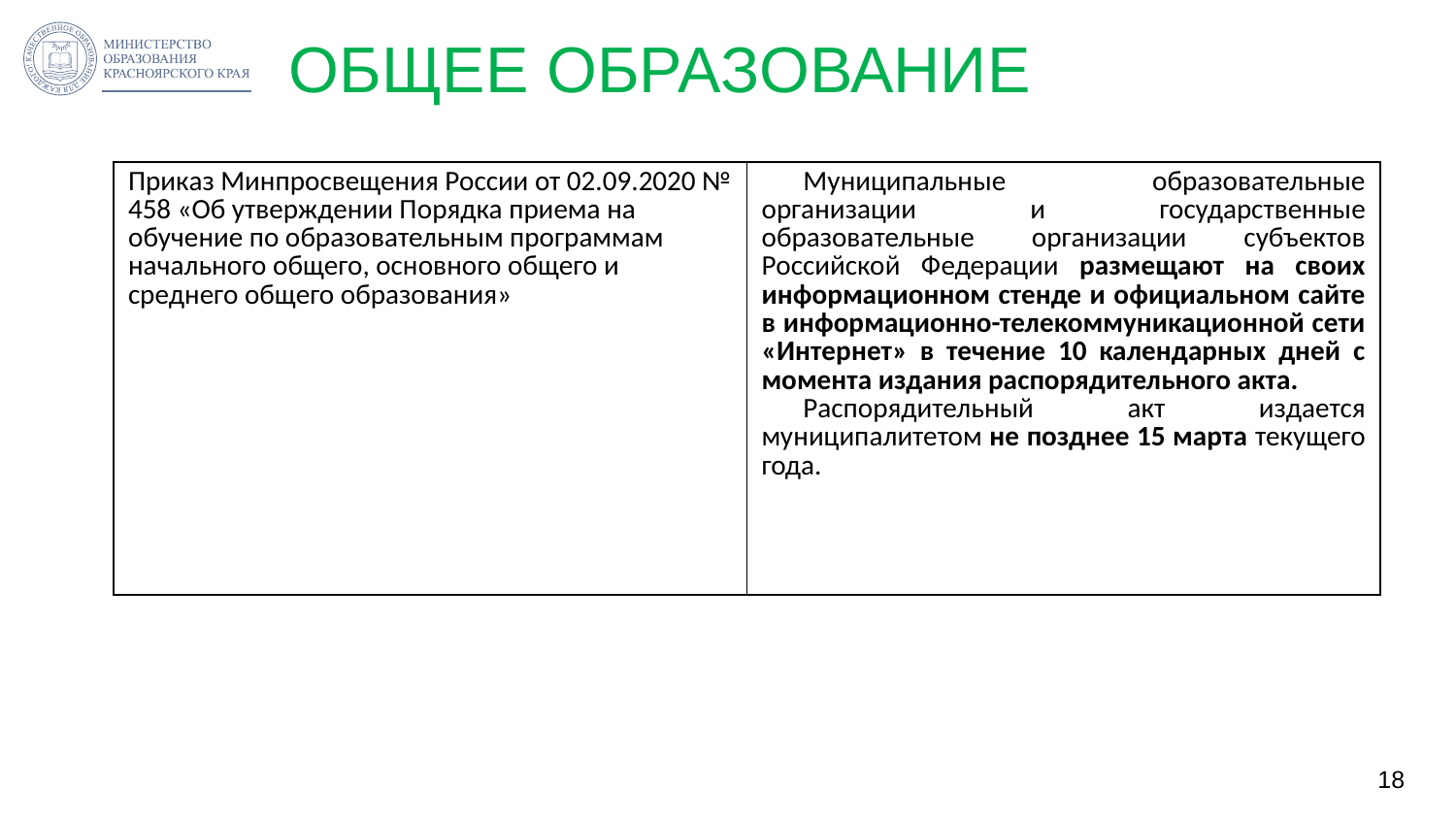

# ОБЩЕЕ ОБРАЗОВАНИЕ
| Приказ Минпросвещения России от 02.09.2020 № 458 «Об утверждении Порядка приема на обучение по образовательным программам начального общего, основного общего и среднего общего образования» | Муниципальные образовательные организации и государственные образовательные организации субъектов Российской Федерации размещают на своих информационном стенде и официальном сайте в информационно-телекоммуникационной сети «Интернет» в течение 10 календарных дней с момента издания распорядительного акта. Распорядительный акт издается муниципалитетом не позднее 15 марта текущего года. |
| --- | --- |
18